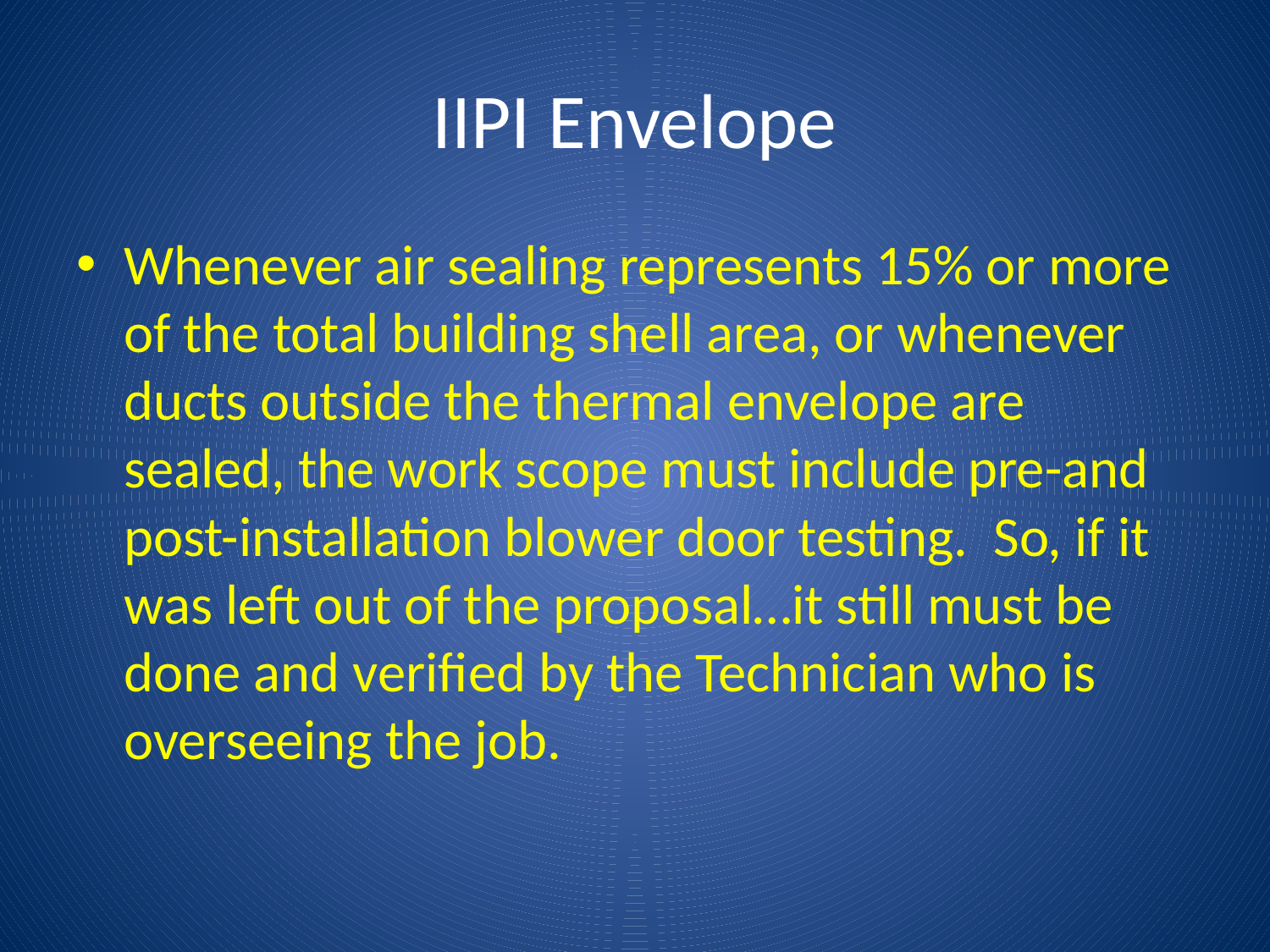

# IIPI Envelope
Whenever air sealing represents 15% or more of the total building shell area, or whenever ducts outside the thermal envelope are sealed, the work scope must include pre-and post-installation blower door testing.  So, if it was left out of the proposal…it still must be done and verified by the Technician who is overseeing the job.